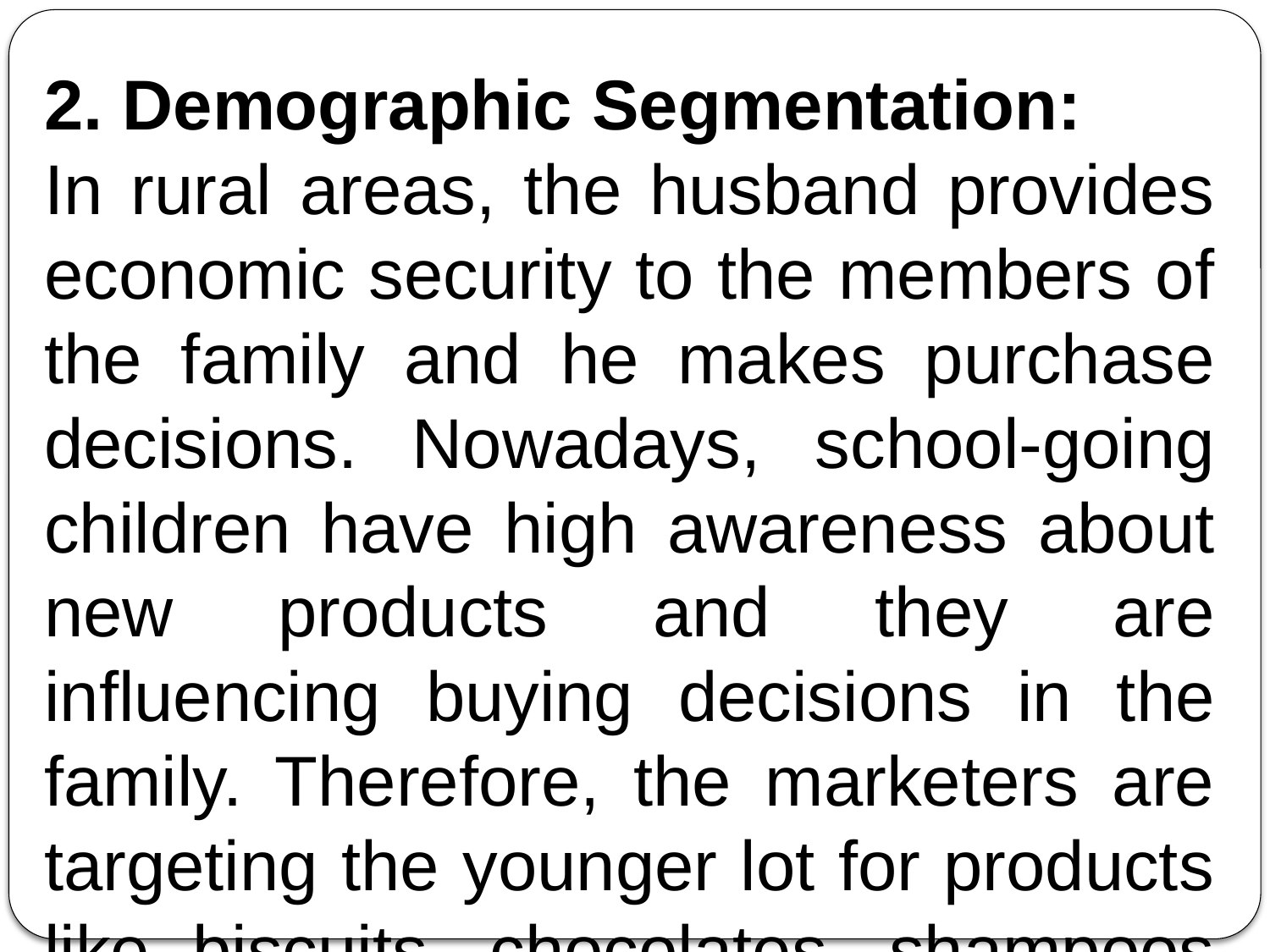

2. Demographic Segmentation:
In rural areas, the husband provides economic security to the members of the family and he makes purchase decisions. Nowadays, school-going children have high awareness about new products and they are influencing buying decisions in the family. Therefore, the marketers are targeting the younger lot for products like biscuits, chocolates, shampoos and soft drinks.